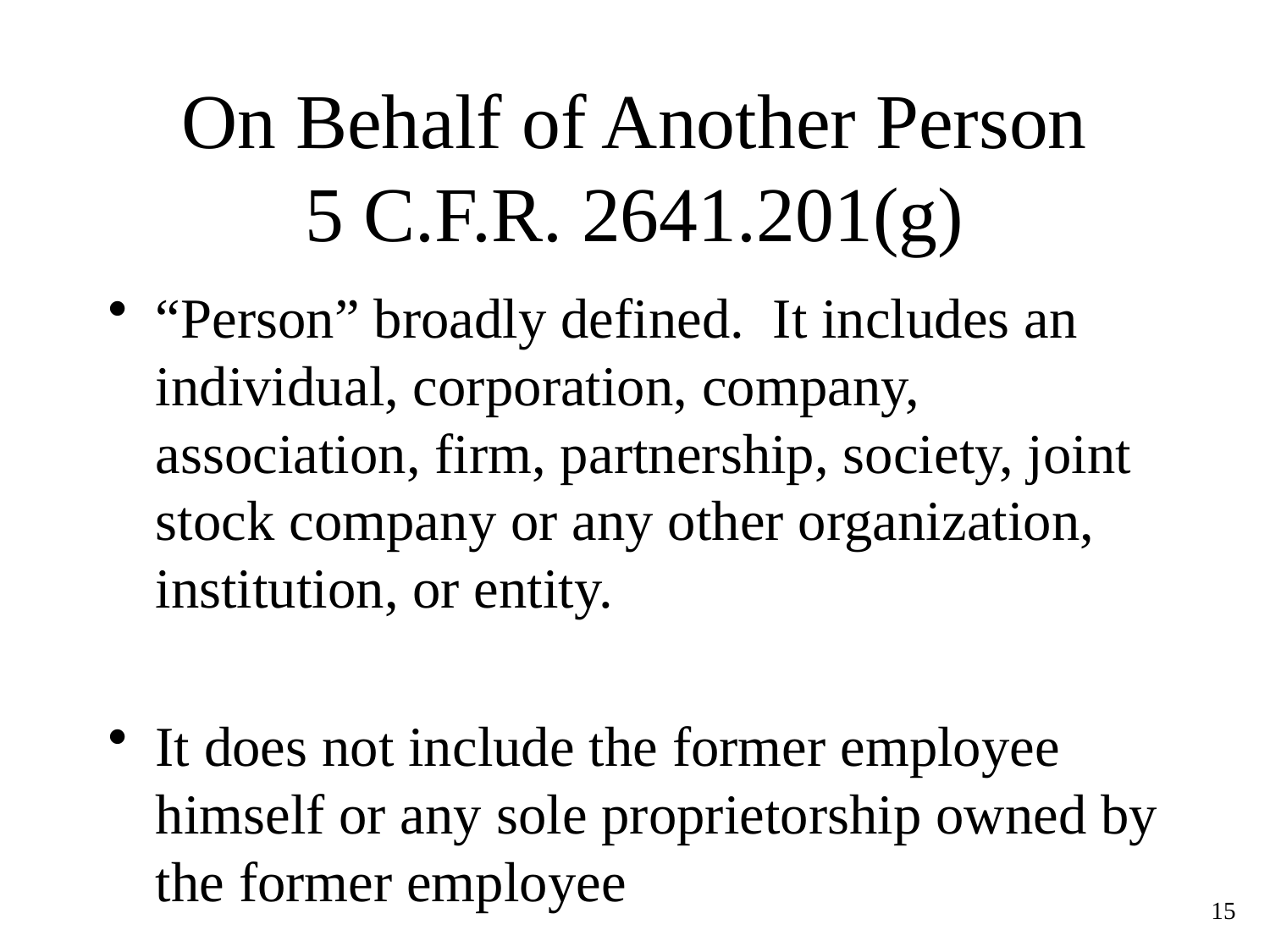

# On Behalf of Another Person 5 C.F.R. 2641.201(g)
“Person” broadly defined.  It includes an individual, corporation, company, association, firm, partnership, society, joint stock company or any other organization, institution, or entity.

It does not include the former employee himself or any sole proprietorship owned by the former employee
15